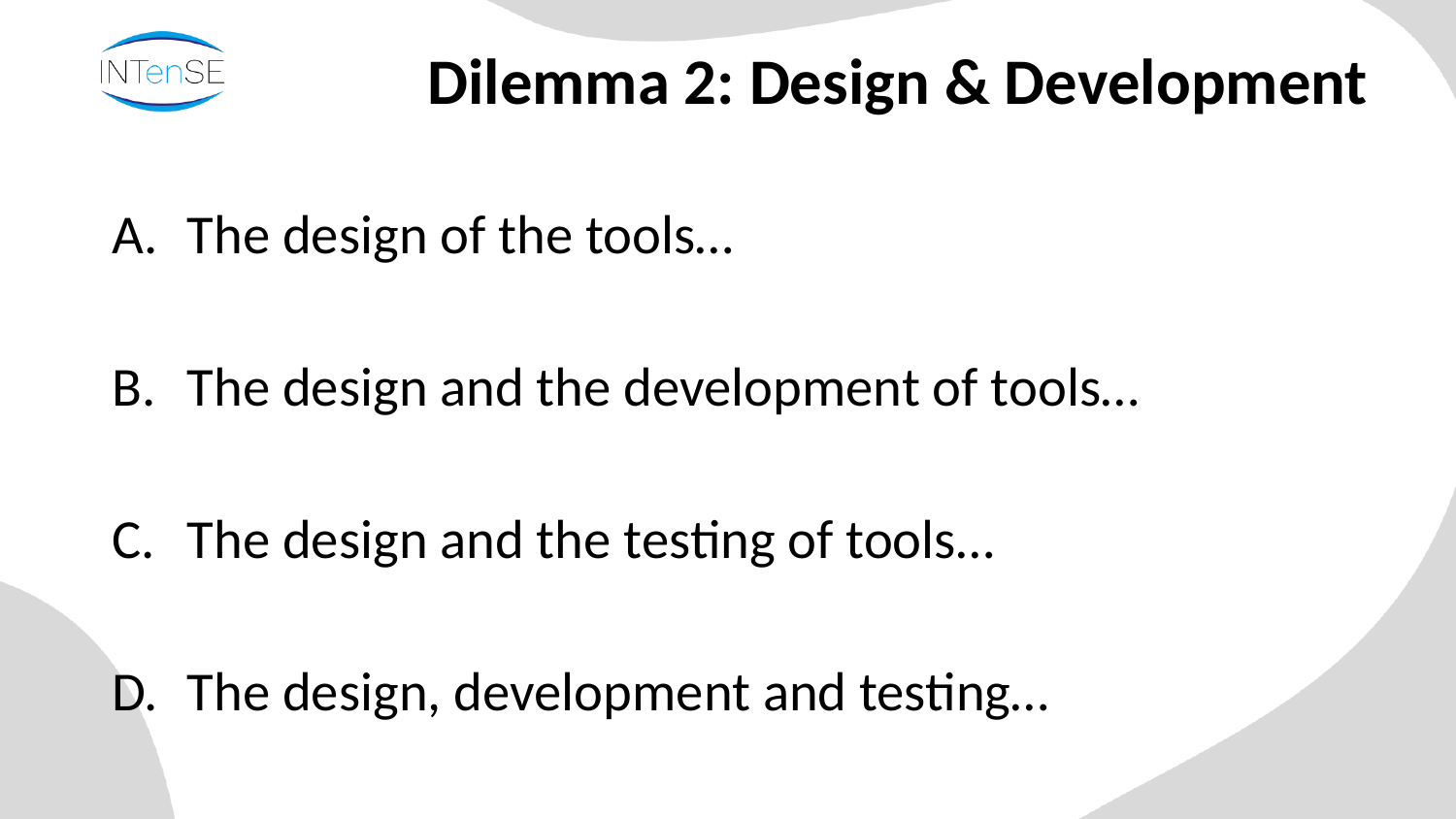

# Dilemma 2: Design & Development
The design of the tools…

The design and the development of tools…

The design and the testing of tools…

The design, development and testing…